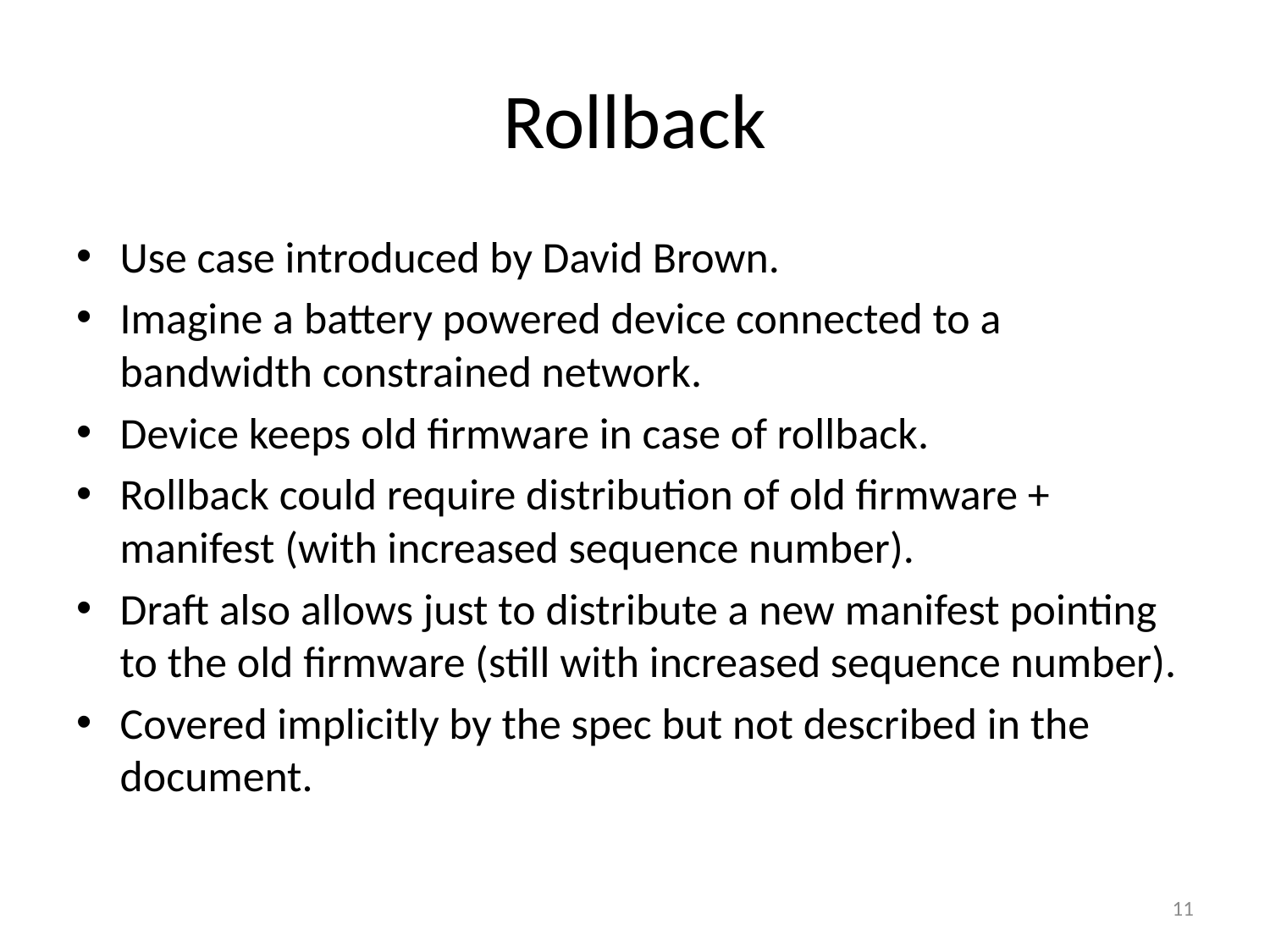

# Rollback
Use case introduced by David Brown.
Imagine a battery powered device connected to a bandwidth constrained network.
Device keeps old firmware in case of rollback.
Rollback could require distribution of old firmware + manifest (with increased sequence number).
Draft also allows just to distribute a new manifest pointing to the old firmware (still with increased sequence number).
Covered implicitly by the spec but not described in the document.
11